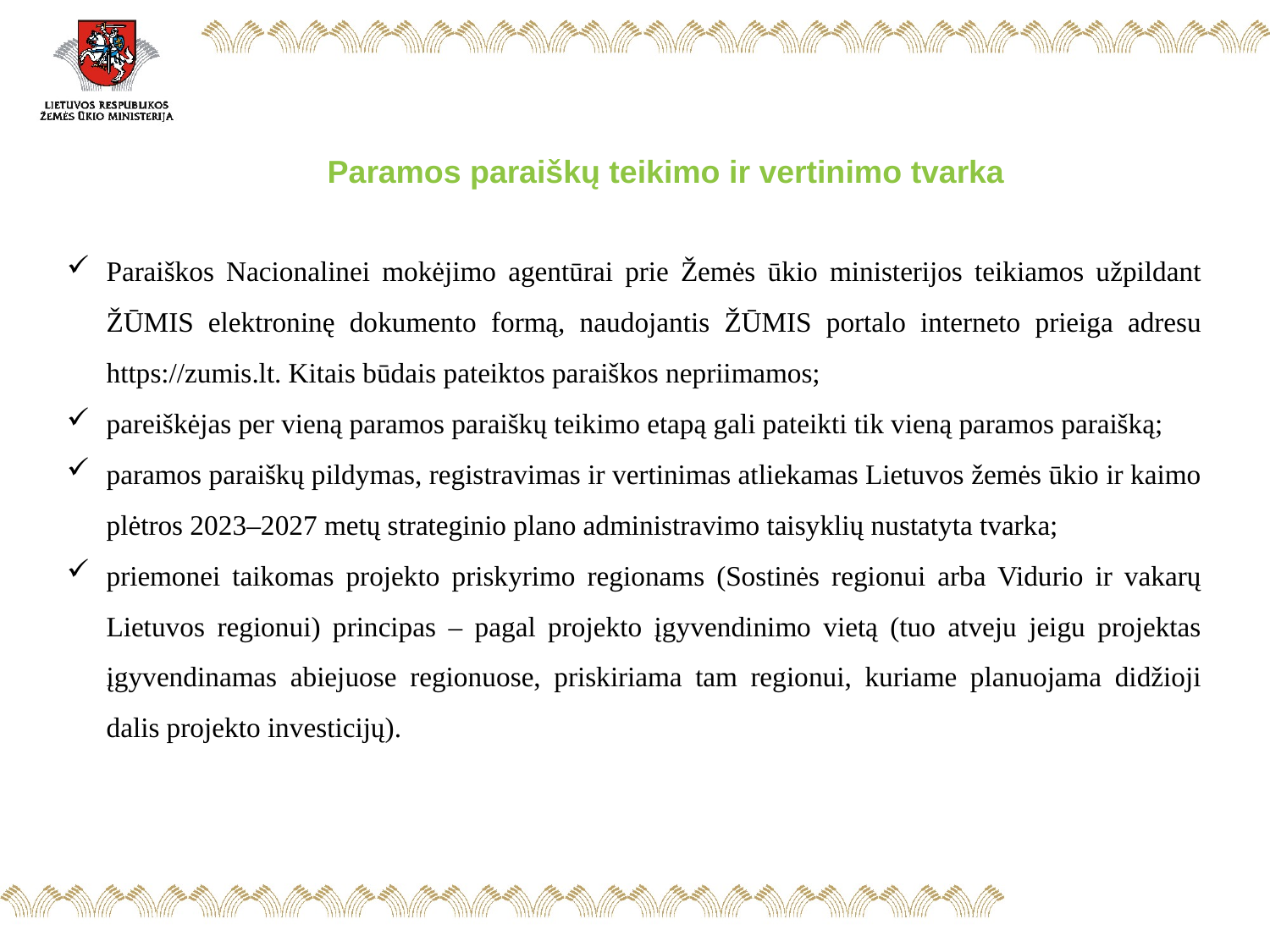

Paramos paraiškų teikimo ir vertinimo tvarka
Paraiškos Nacionalinei mokėjimo agentūrai prie Žemės ūkio ministerijos teikiamos užpildant ŽŪMIS elektroninę dokumento formą, naudojantis ŽŪMIS portalo interneto prieiga adresu https://zumis.lt. Kitais būdais pateiktos paraiškos nepriimamos;
pareiškėjas per vieną paramos paraiškų teikimo etapą gali pateikti tik vieną paramos paraišką;
paramos paraiškų pildymas, registravimas ir vertinimas atliekamas Lietuvos žemės ūkio ir kaimo plėtros 2023–2027 metų strateginio plano administravimo taisyklių nustatyta tvarka;
priemonei taikomas projekto priskyrimo regionams (Sostinės regionui arba Vidurio ir vakarų Lietuvos regionui) principas – pagal projekto įgyvendinimo vietą (tuo atveju jeigu projektas įgyvendinamas abiejuose regionuose, priskiriama tam regionui, kuriame planuojama didžioji dalis projekto investicijų).